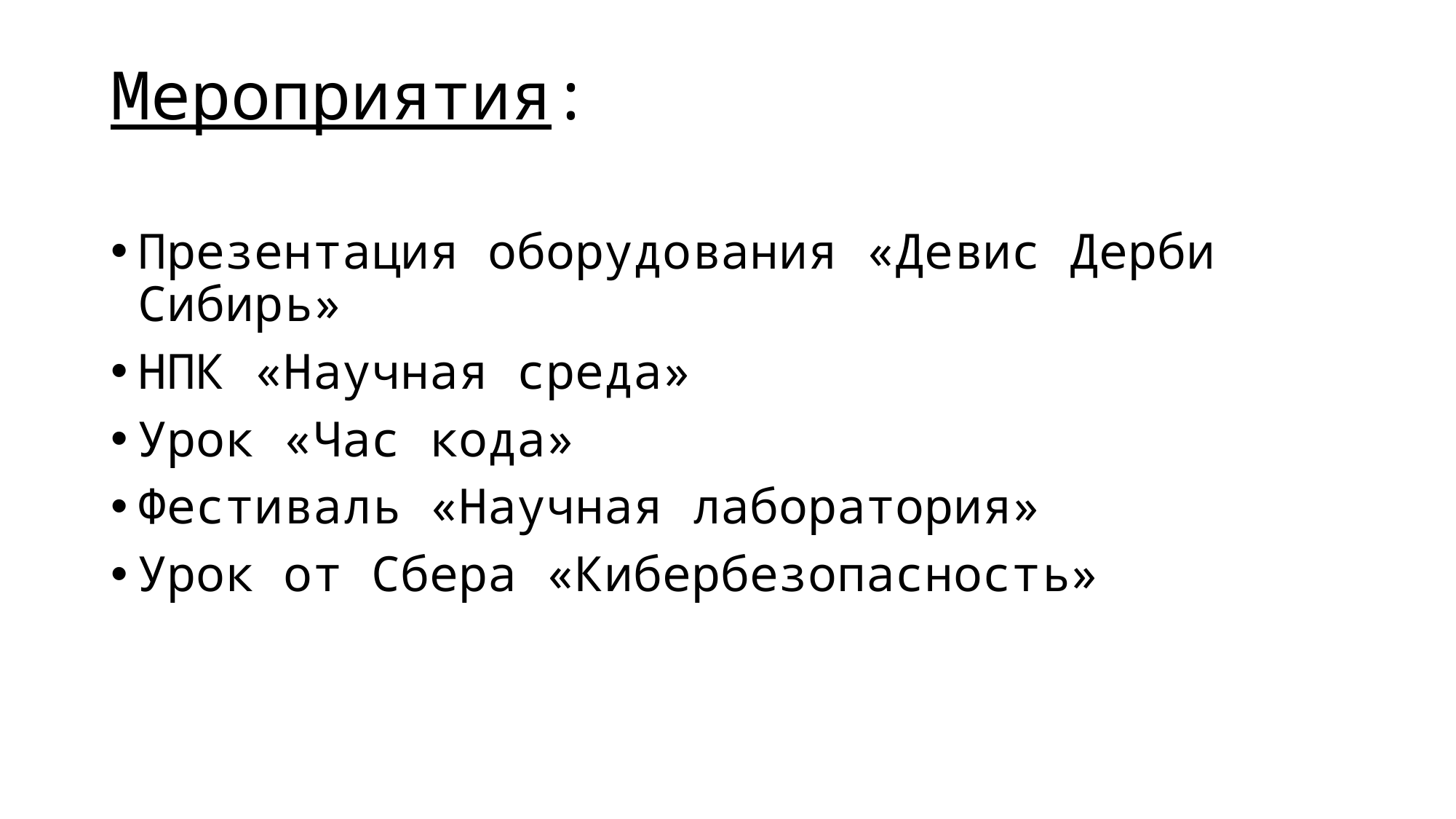

# Мероприятия:
Презентация оборудования «Девис Дерби Сибирь»
НПК «Научная среда»
Урок «Час кода»
Фестиваль «Научная лаборатория»
Урок от Сбера «Кибербезопасность»